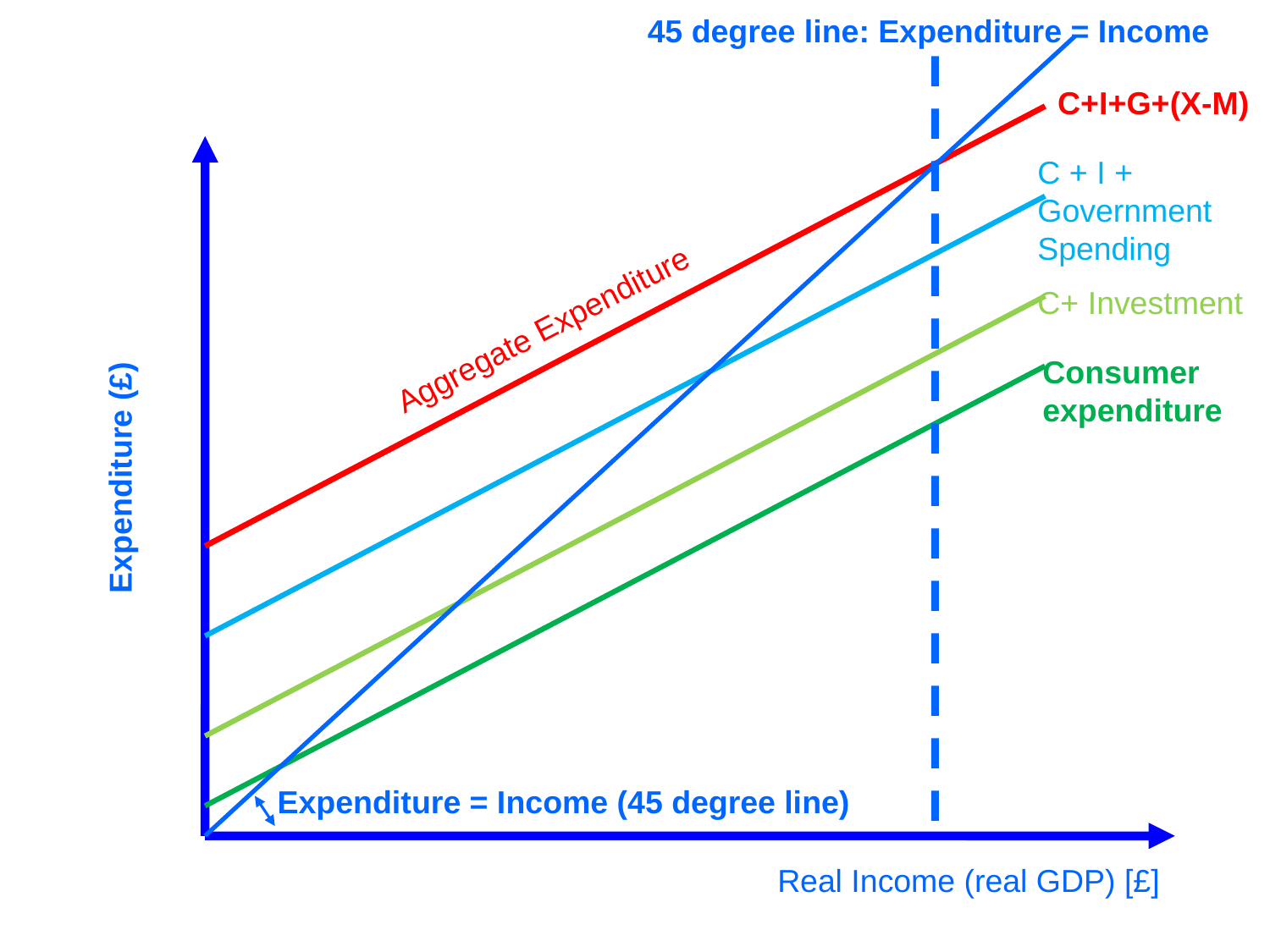

45 degree line: Expenditure = Income

C+I+G+(X-M)

C + I + Government Spending

C+ Investment

Aggregate Expenditure
Consumer expenditure

Expenditure (£)
Expenditure = Income (45 degree line)

Real Income (real GDP) [£]